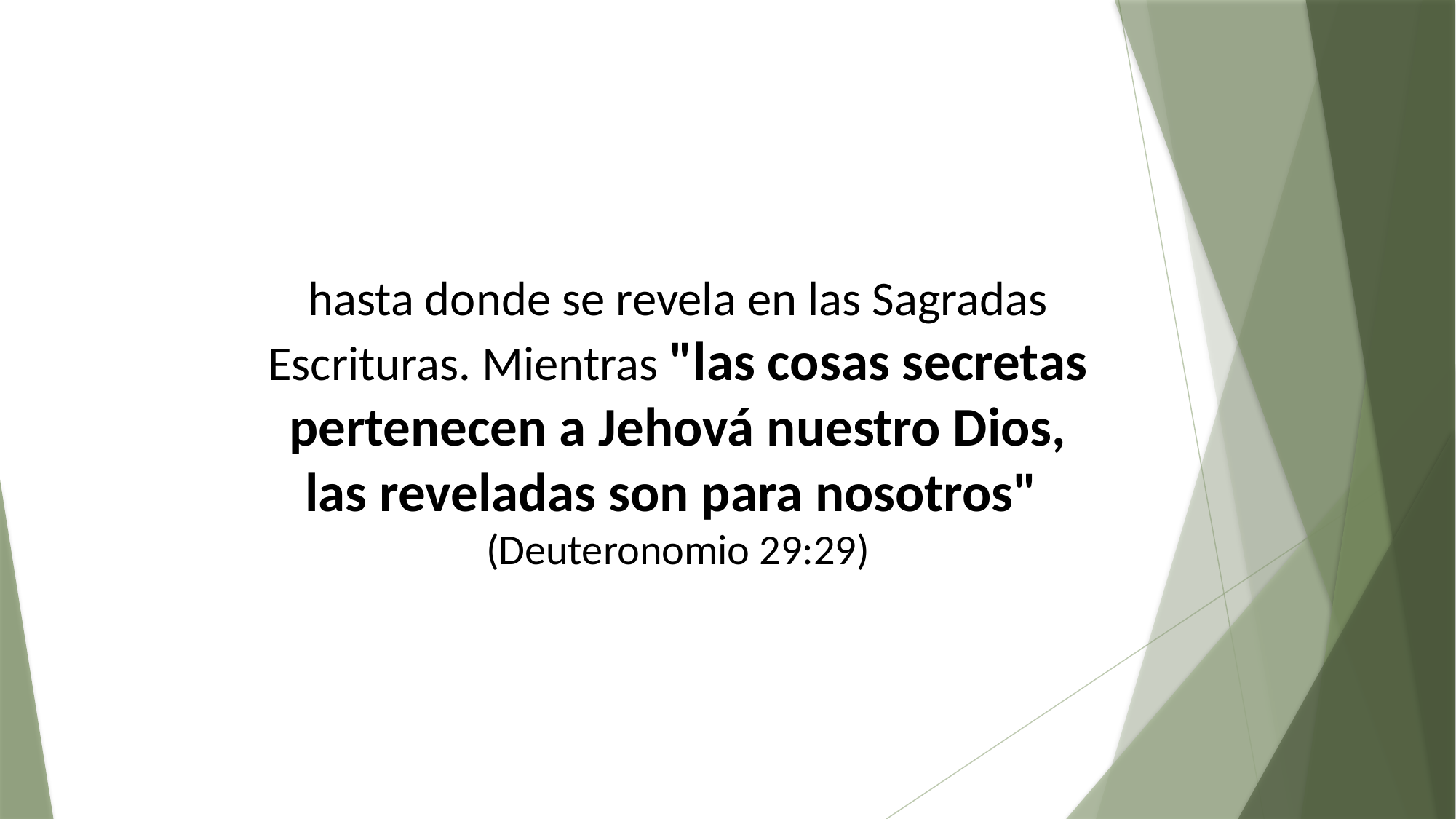

hasta donde se revela en las Sagradas Escrituras. Mientras "las cosas secretas pertenecen a Jehová nuestro Dios, las reveladas son para nosotros"
(Deuteronomio 29:29)